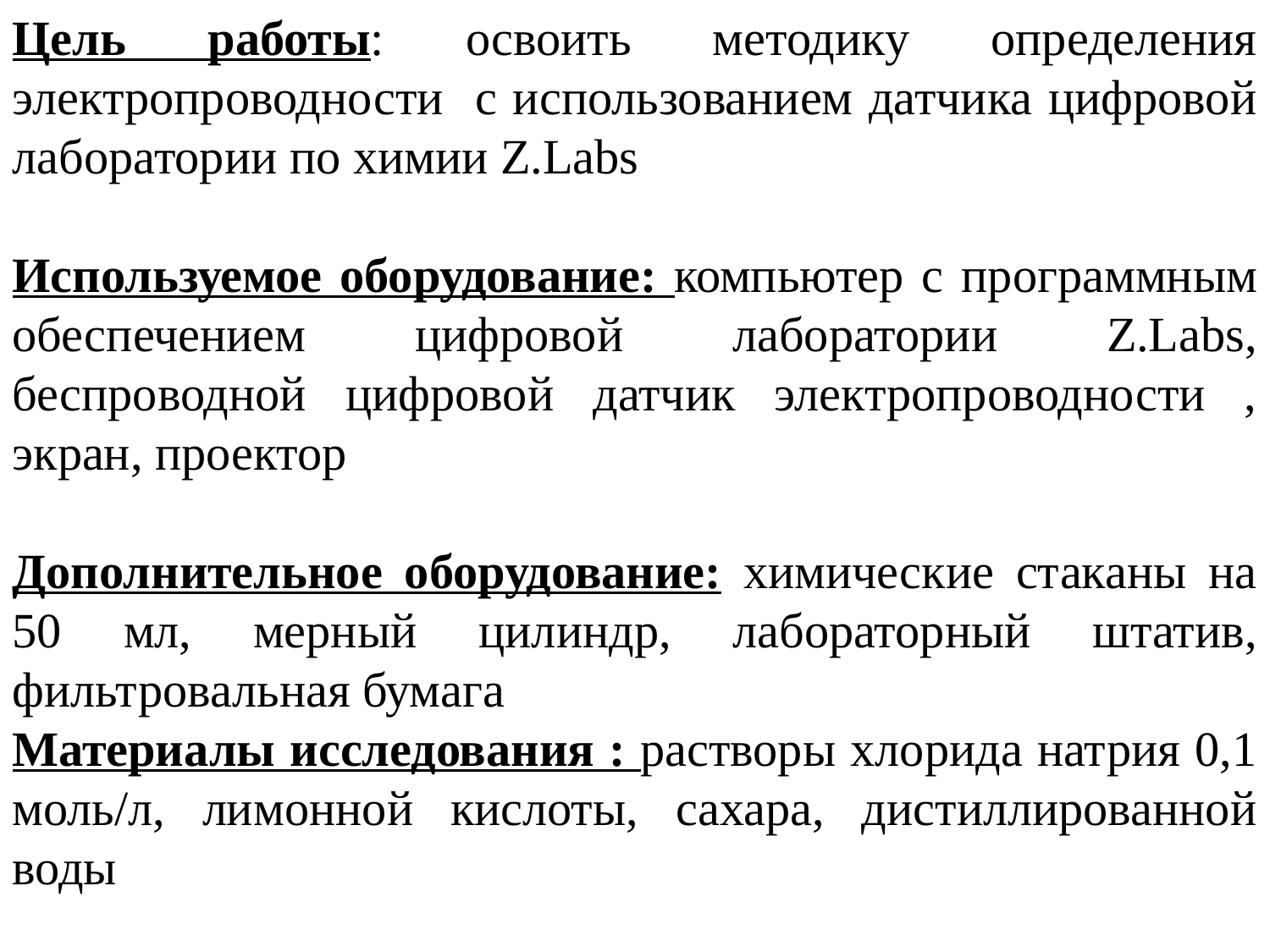

Цель работы: освоить методику определения электропроводности  с использованием датчика цифровой лаборатории по химии Z.Labs

Используемое оборудование: компьютер с программным обеспечением цифровой лаборатории Z.Labs, беспроводной цифровой датчик электропроводности , экран, проектор

Дополнительное оборудование: химические стаканы на 50 мл, мерный цилиндр, лабораторный штатив, фильтровальная бумага
Материалы исследования : растворы хлорида натрия 0,1 моль/л, лимонной кислоты, сахара, дистиллированной воды